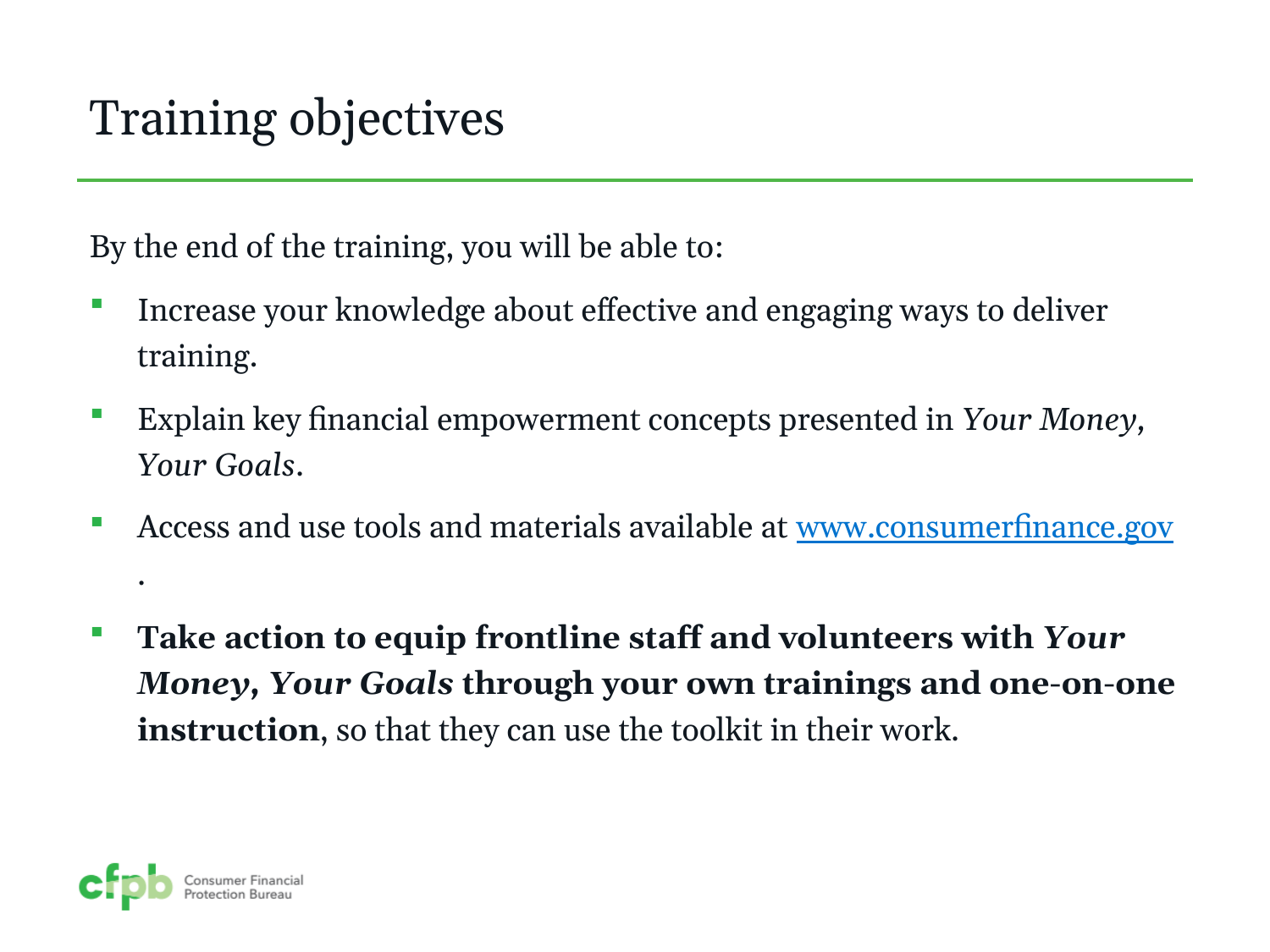

# Training objectives
By the end of the training, you will be able to:
Increase your knowledge about effective and engaging ways to deliver training.
Explain key financial empowerment concepts presented in Your Money, Your Goals.
Access and use tools and materials available at www.consumerfinance.gov.
Take action to equip frontline staff and volunteers with Your Money, Your Goals through your own trainings and one-on-one instruction, so that they can use the toolkit in their work.